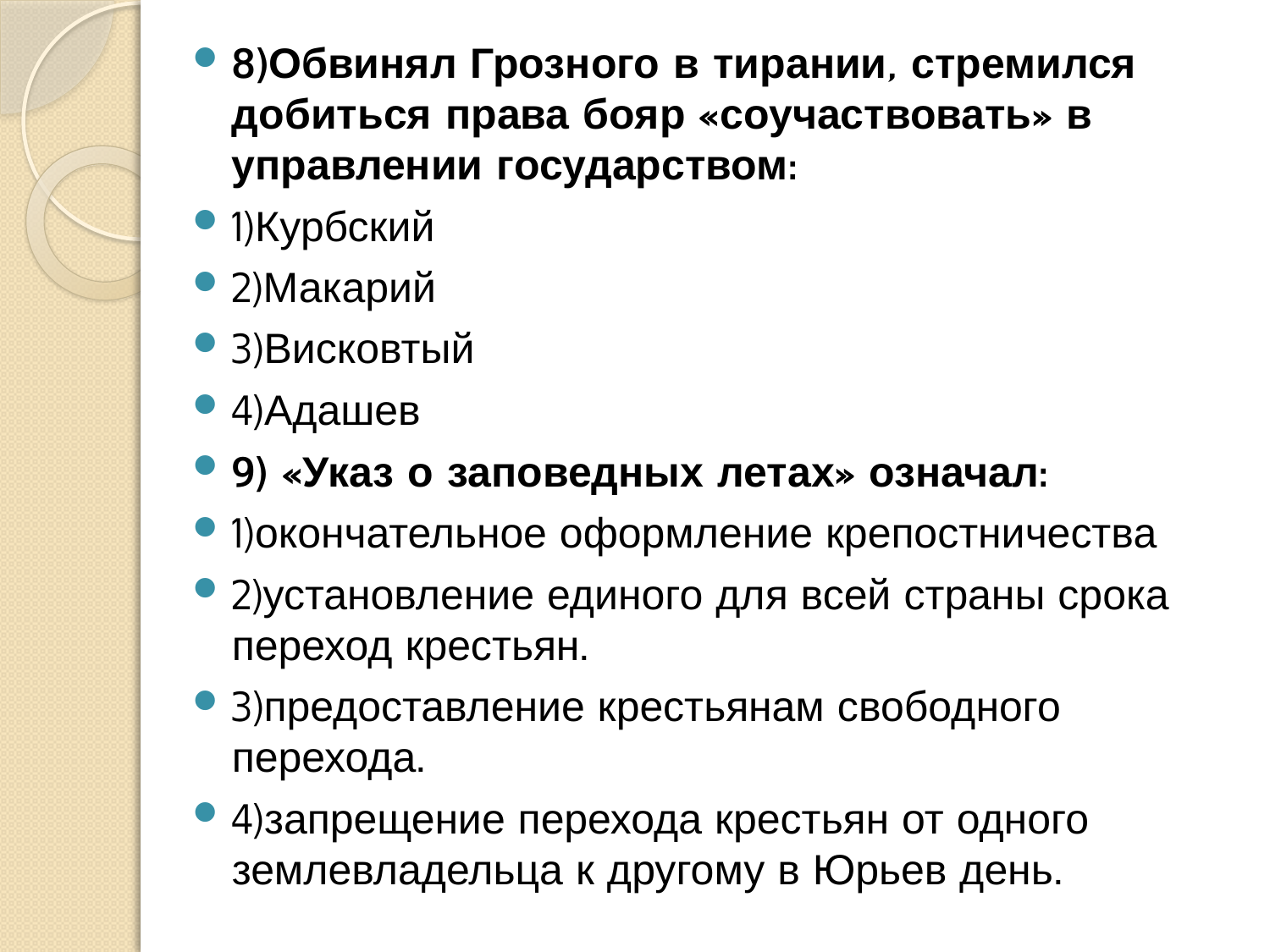

8)Обвинял Грозного в тирании, стремился добиться права бояр «соучаствовать» в управлении государством:
1)Курбский
2)Макарий
3)Висковтый
4)Адашев
9) «Указ о заповедных летах» означал:
1)окончательное оформление крепостничества
2)установление единого для всей страны срока переход крестьян.
3)предоставление крестьянам свободного перехода.
4)запрещение перехода крестьян от одного землевладельца к другому в Юрьев день.